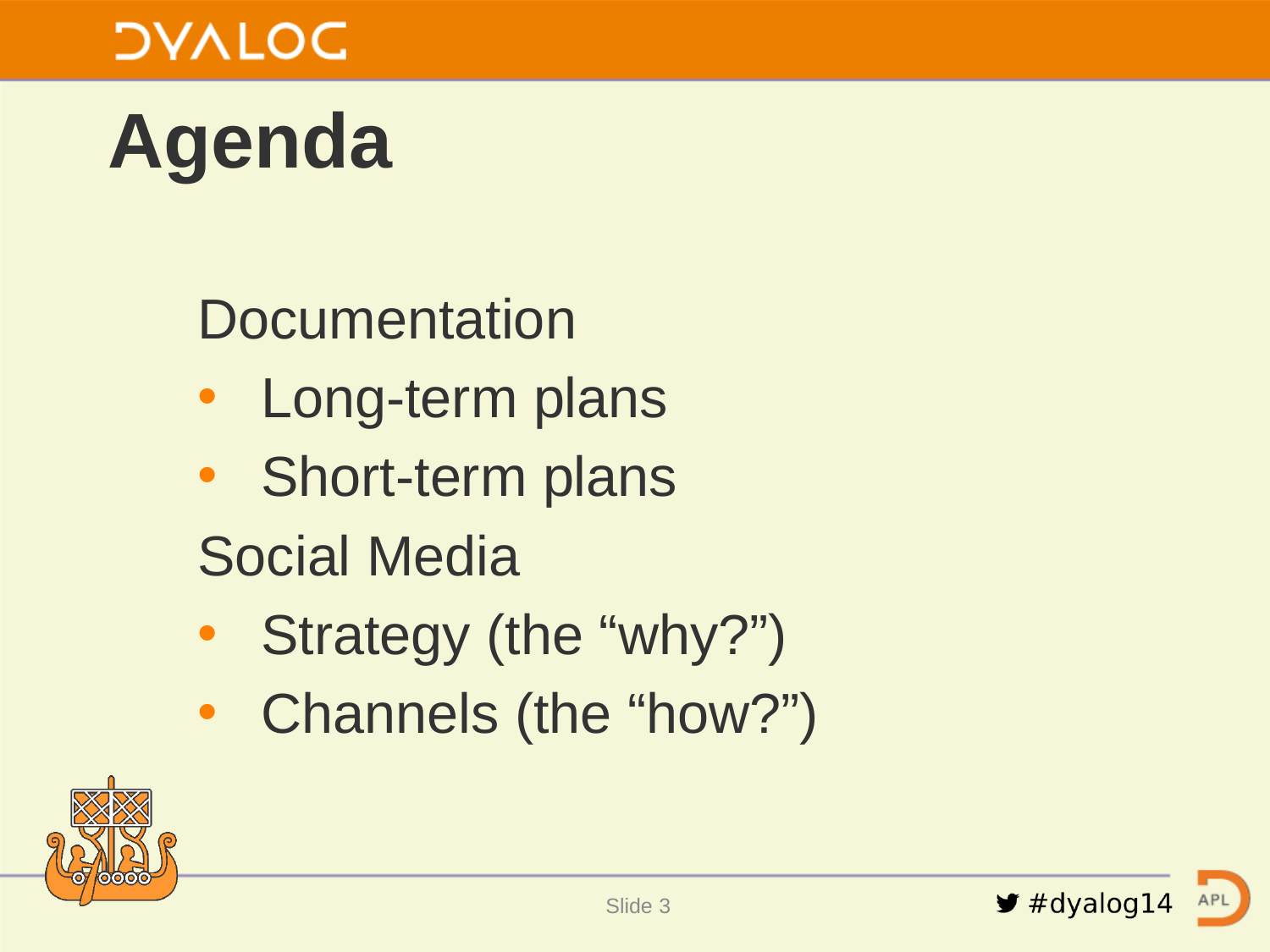

# Agenda
Documentation
Long-term plans
Short-term plans
Social Media
Strategy (the “why?”)
Channels (the “how?”)

Slide 3